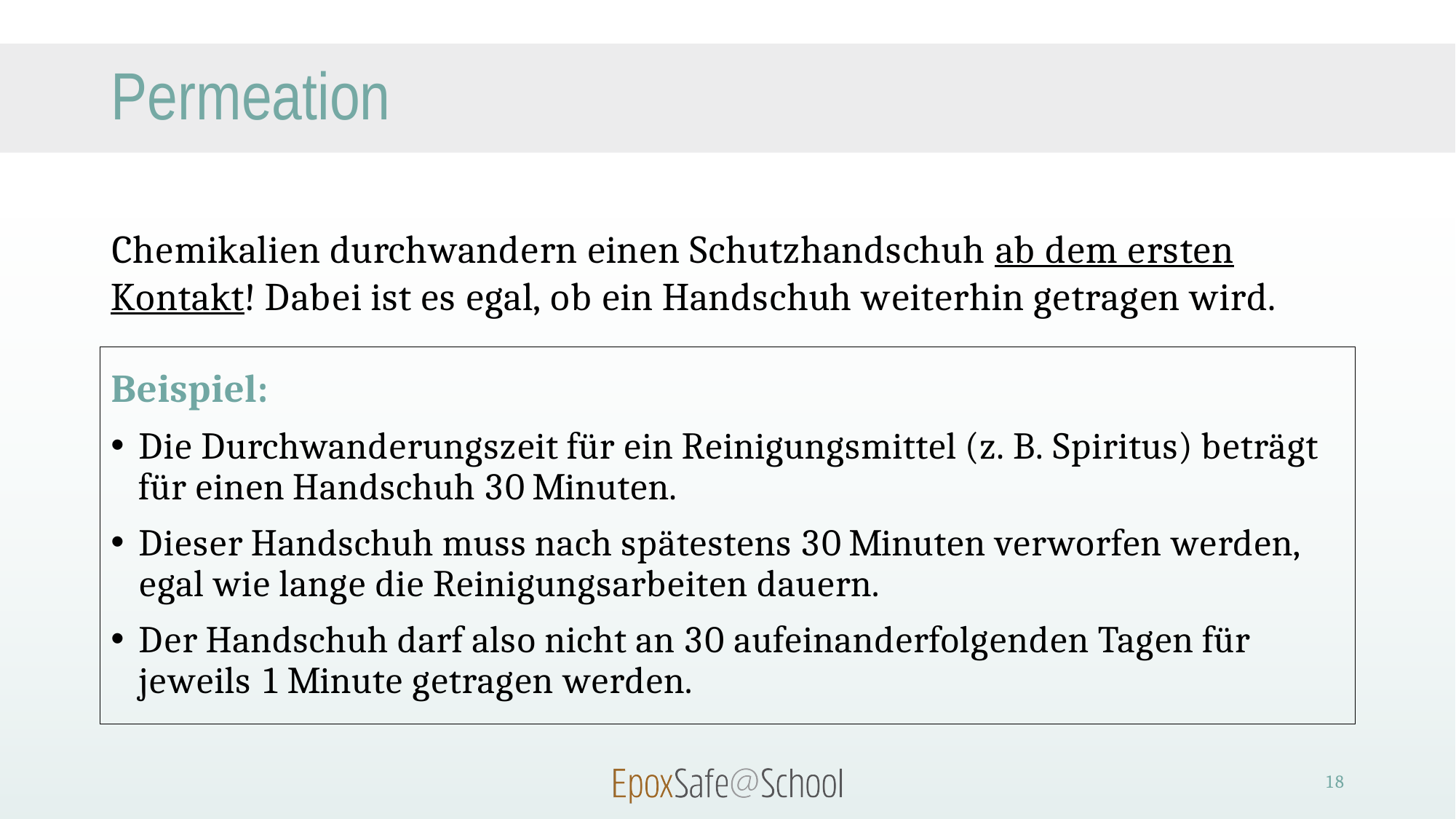

# Permeation
Chemikalien durchwandern einen Schutzhandschuh ab dem ersten Kontakt! Dabei ist es egal, ob ein Handschuh weiterhin getragen wird.
Beispiel:
Die Durchwanderungszeit für ein Reinigungsmittel (z. B. Spiritus) beträgt für einen Handschuh 30 Minuten.
Dieser Handschuh muss nach spätestens 30 Minuten verworfen werden, egal wie lange die Reinigungsarbeiten dauern.
Der Handschuh darf also nicht an 30 aufeinanderfolgenden Tagen für jeweils 1 Minute getragen werden.
18